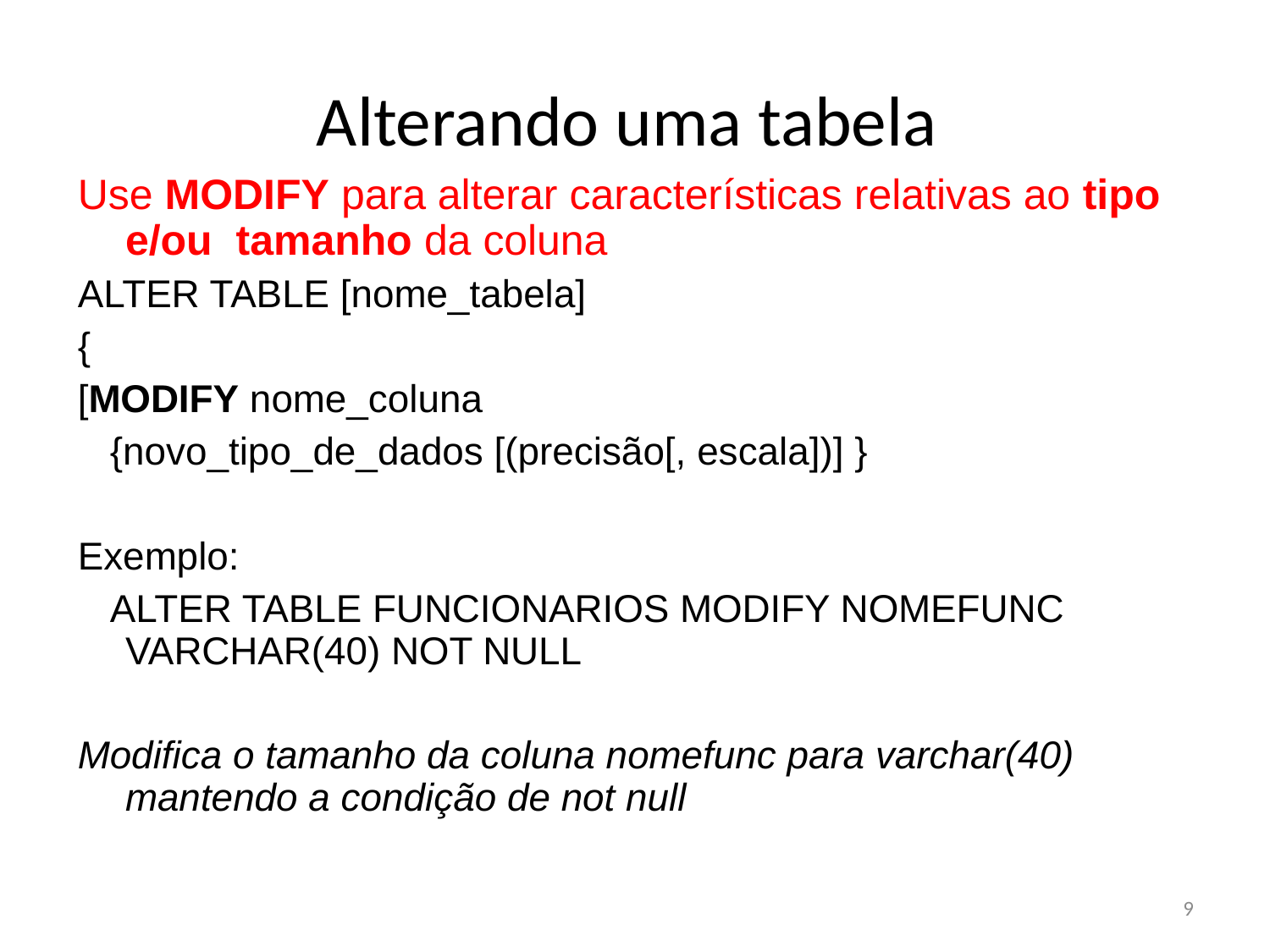

# Alterando uma tabela
Use MODIFY para alterar características relativas ao tipo  e/ou  tamanho da coluna
ALTER TABLE [nome_tabela]
{
[MODIFY nome_coluna
   {novo_tipo_de_dados [(precisão[, escala])] }

Exemplo:
   ALTER TABLE FUNCIONARIOS MODIFY NOMEFUNC VARCHAR(40) NOT NULL

Modifica o tamanho da coluna nomefunc para varchar(40) mantendo a condição de not null

9